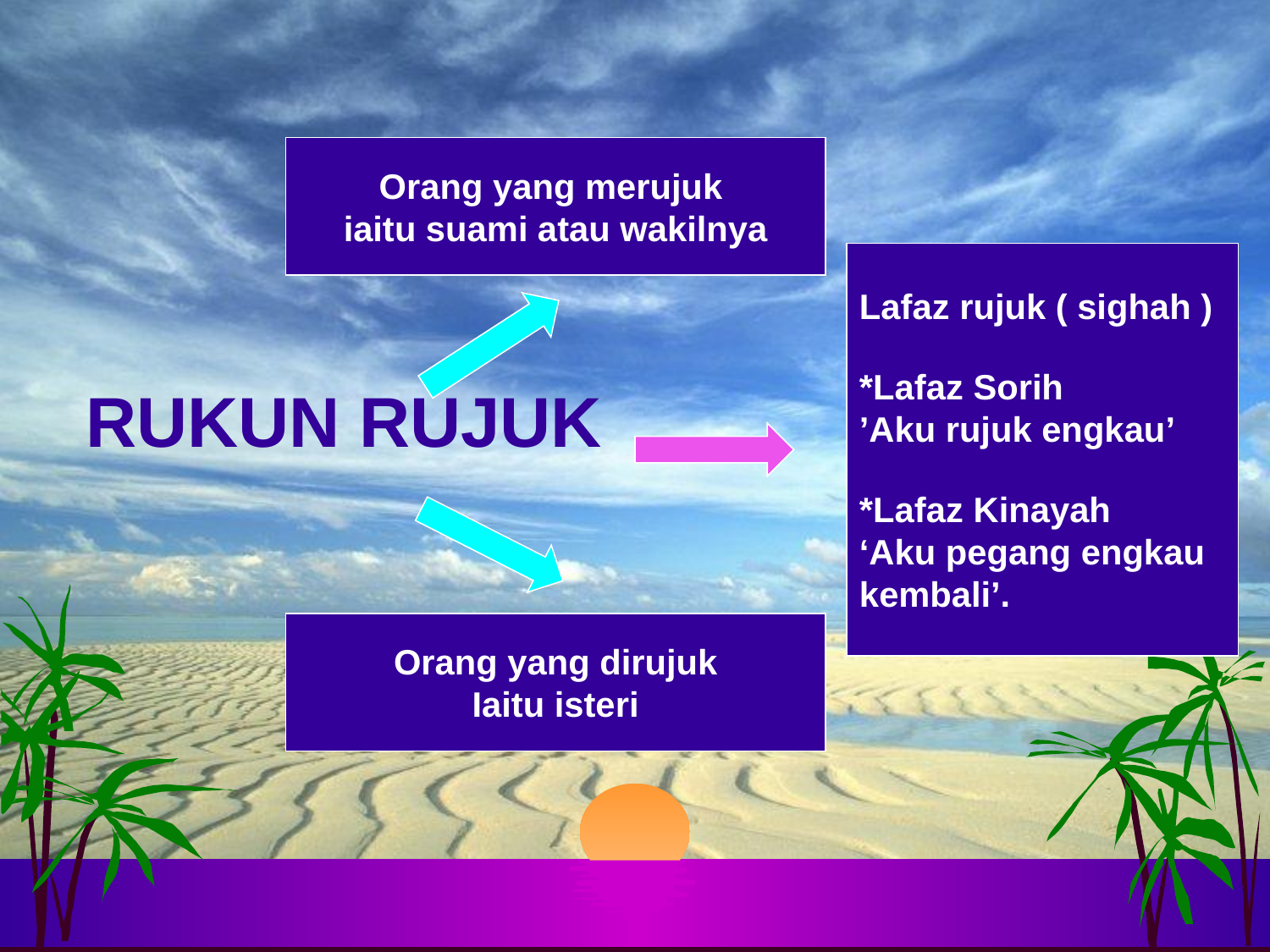

Orang yang merujuk
iaitu suami atau wakilnya

Lafaz rujuk ( sighah )

*Lafaz Sorih
’Aku rujuk engkau’

*Lafaz Kinayah
‘Aku pegang engkau
kembali’.

# RUKUN RUJUK

Orang yang dirujuk
Iaitu isteri